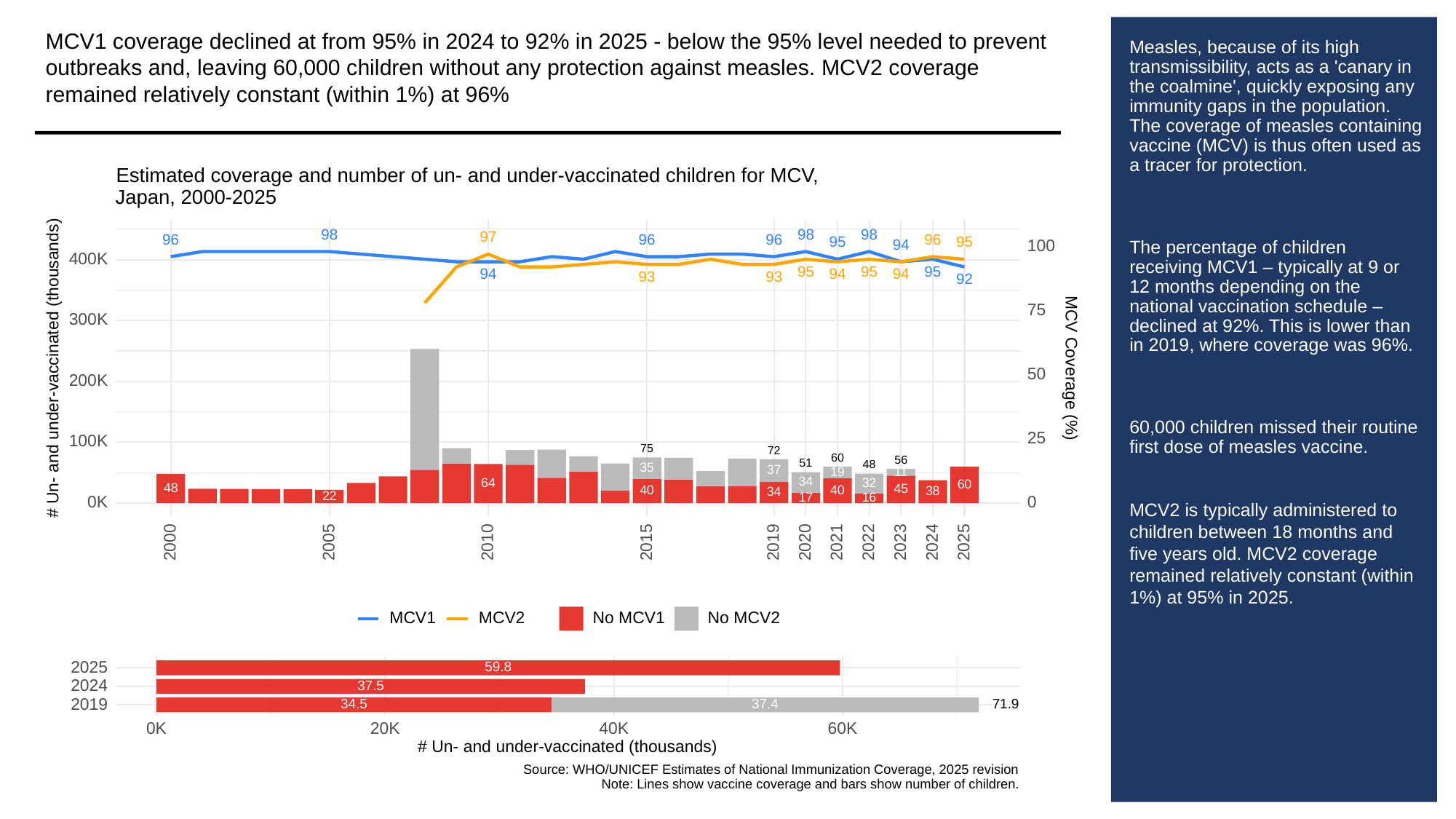

MCV1 coverage declined at from 95% in 2024 to 92% in 2025 - below the 95% level needed to prevent outbreaks and, leaving 60,000 children without any protection against measles. MCV2 coverage remained relatively constant (within 1%) at 96%
# Measles, because of its high transmissibility, acts as a 'canary in the coalmine', quickly exposing any immunity gaps in the population. The coverage of measles containing vaccine (MCV) is thus often used as a tracer for protection.

The percentage of children receiving MCV1 – typically at 9 or 12 months depending on the national vaccination schedule – declined at 92%. This is lower than in 2019, where coverage was 96%.

60,000 children missed their routine first dose of measles vaccine.

MCV2 is typically administered to children between 18 months and five years old. MCV2 coverage remained relatively constant (within 1%) at 95% in 2025.

Estimated coverage and number of un- and under-vaccinated children for MCV,
Japan, 2000-2025

98
98
98
97
96
96
96
96
95
95
94
100

400K

95
95
95
94
94
94
93
93
92

75
300K

# Un- and under-vaccinated (thousands)
MCV Coverage (%)
50
200K

25
100K

75
72

60
56

51
48
35

37

19
11

34

64
32

60

48
45
40

40

38
34

22

17
16

0K
0

2023
2000
2005
2010
2015
2019
2020
2021
2022
2024
2025

MCV1
MCV2
No MCV1
No MCV2

2025
59.8

2024
37.5

2019
34.5
37.4
71.9

0K
20K
40K
60K
# Un- and under-vaccinated (thousands)
Source: WHO/UNICEF Estimates of National Immunization Coverage, 2025 revision
Note: Lines show vaccine coverage and bars show number of children.